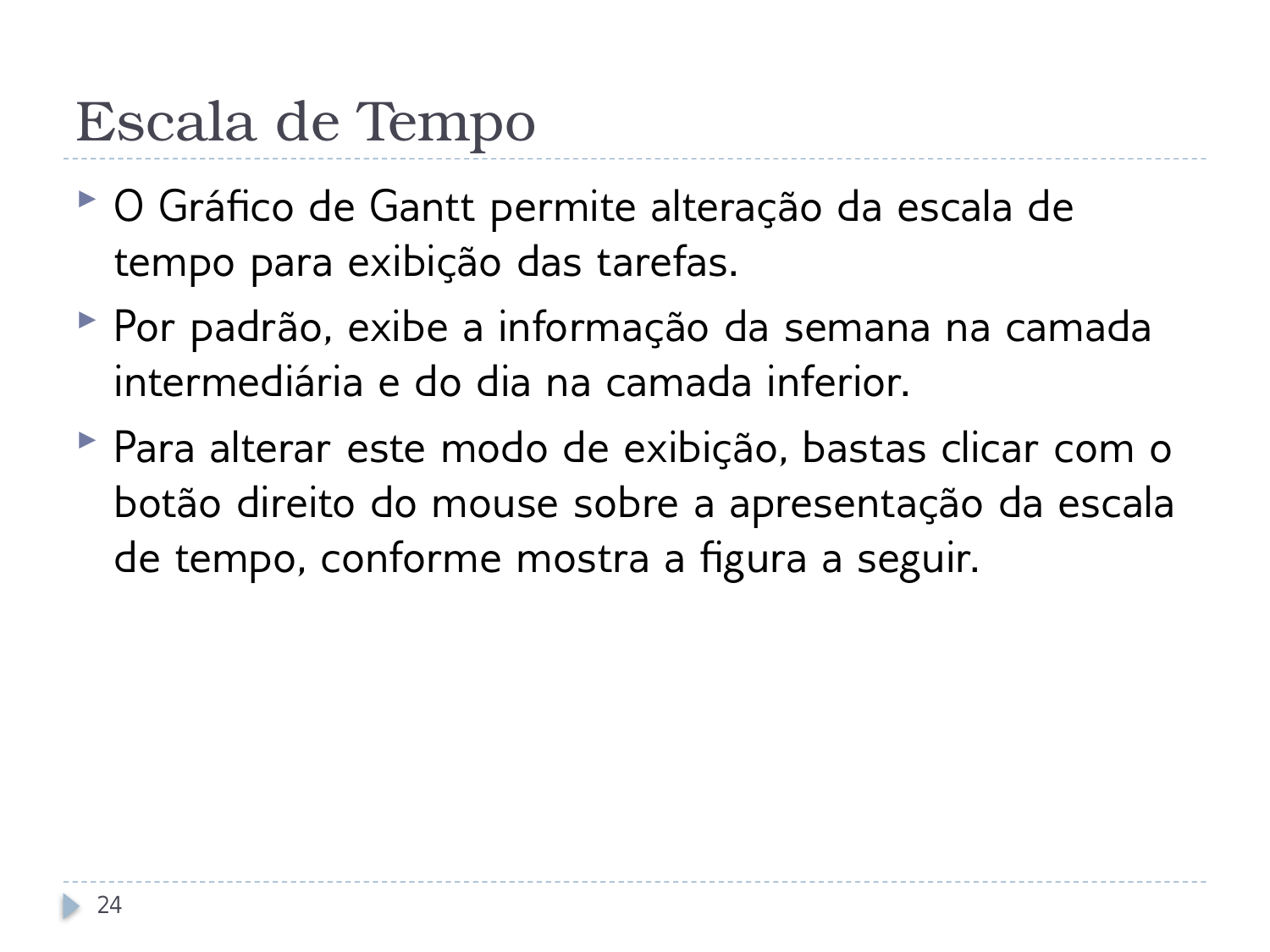

# Escala de Tempo
O Gráfico de Gantt permite alteração da escala de tempo para exibição das tarefas.
Por padrão, exibe a informação da semana na camada intermediária e do dia na camada inferior.
Para alterar este modo de exibição, bastas clicar com o botão direito do mouse sobre a apresentação da escala de tempo, conforme mostra a figura a seguir.
24